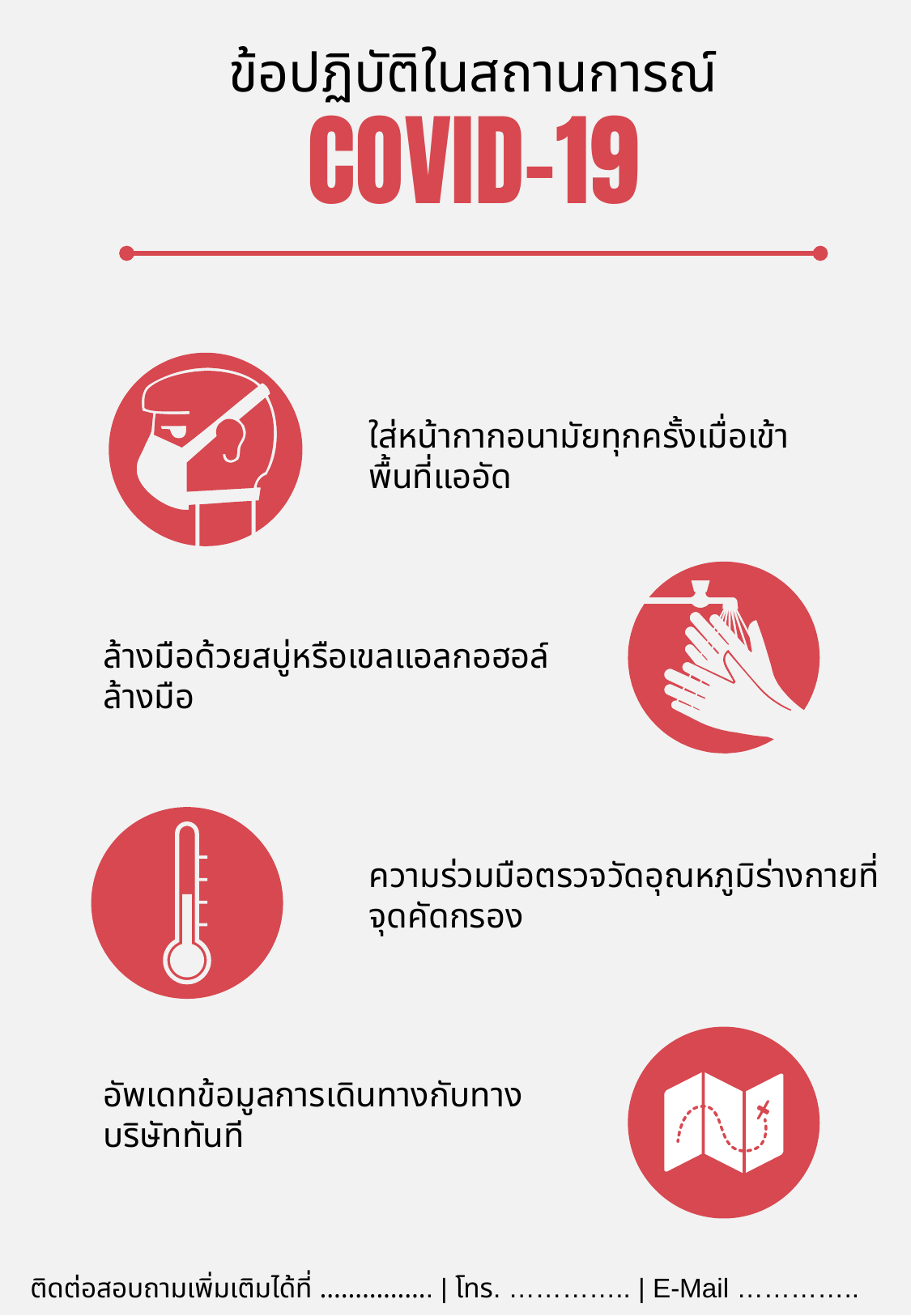

ข้อปฏิบัติในสถานการณ์
COVID-19

ใส่หน้ากากอนามัยทุกครั้งเมื่อเข้าพื้นที่แออัด

ล้างมือด้วยสบู่หรือเขลแอลกอฮอล์ล้างมือ

ความร่วมมือตรวจวัดอุณหภูมิร่างกายที่จุดคัดกรอง

อัพเดทข้อมูลการเดินทางกับทางบริษัททันที
ติดต่อสอบถามเพิ่มเติมได้ที่ ……………. | โทร. ………….. | E-Mail …………..